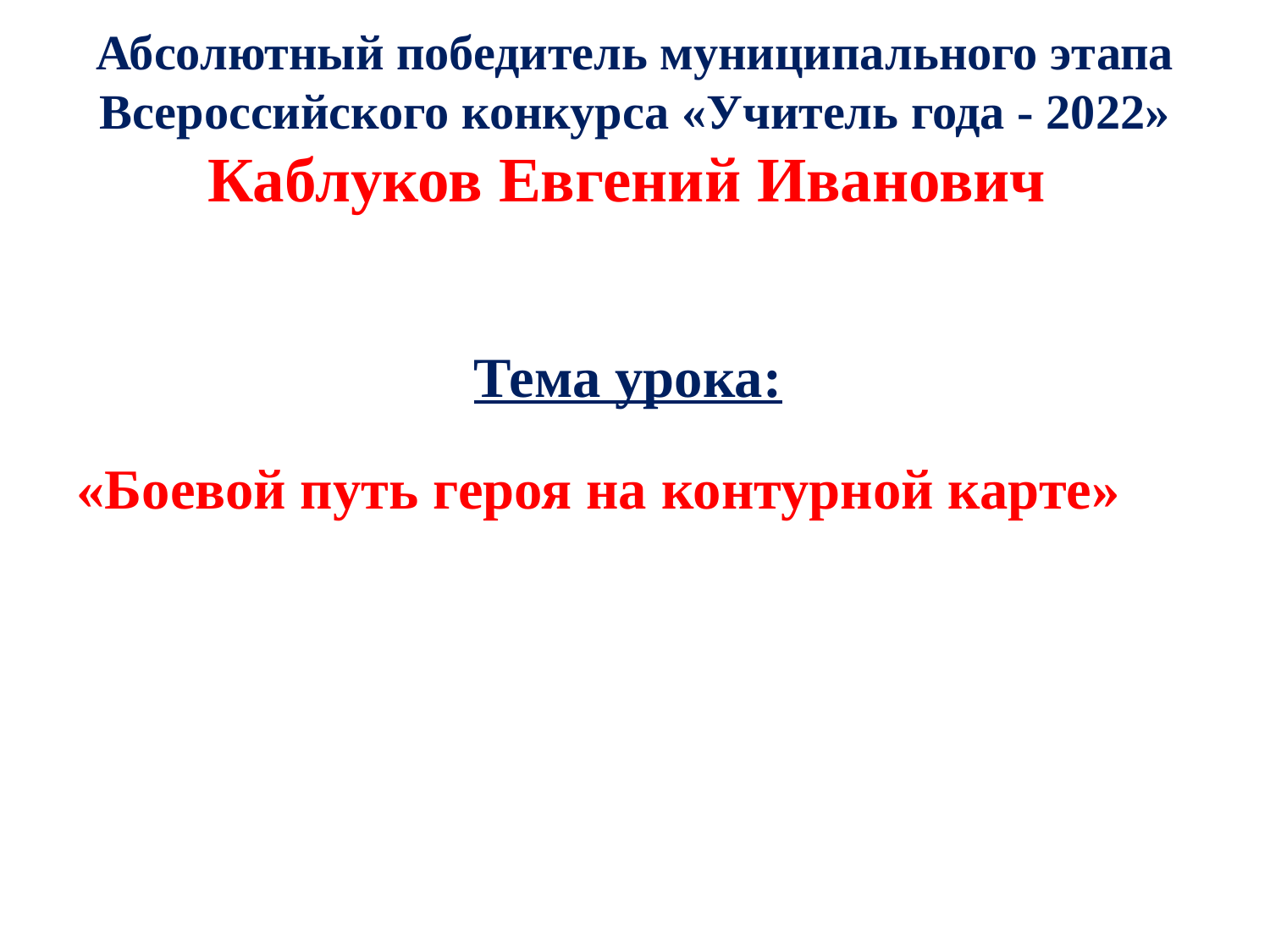

# Абсолютный победитель муниципального этапа Всероссийского конкурса «Учитель года - 2022» Каблуков Евгений Иванович

Тема урока:
«Боевой путь героя на контурной карте»